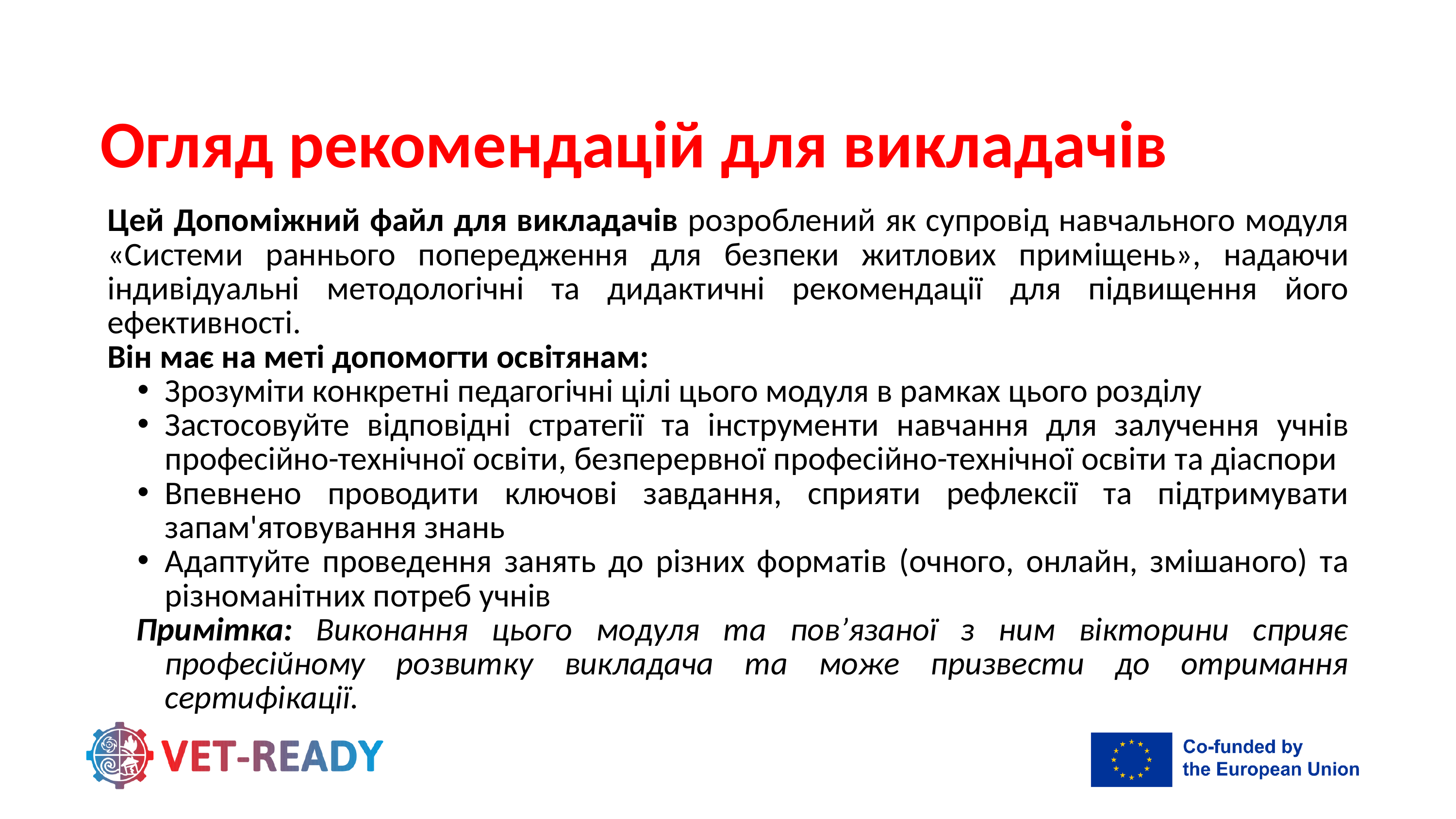

Огляд рекомендацій для викладачів
Цей Допоміжний файл для викладачів розроблений як супровід навчального модуля «Системи раннього попередження для безпеки житлових приміщень», надаючи індивідуальні методологічні та дидактичні рекомендації для підвищення його ефективності.
Він має на меті допомогти освітянам:
Зрозуміти конкретні педагогічні цілі цього модуля в рамках цього розділу
Застосовуйте відповідні стратегії та інструменти навчання для залучення учнів професійно-технічної освіти, безперервної професійно-технічної освіти та діаспори
Впевнено проводити ключові завдання, сприяти рефлексії та підтримувати запам'ятовування знань
Адаптуйте проведення занять до різних форматів (очного, онлайн, змішаного) та різноманітних потреб учнів
Примітка: Виконання цього модуля та пов’язаної з ним вікторини сприяє професійному розвитку викладача та може призвести до отримання сертифікації.